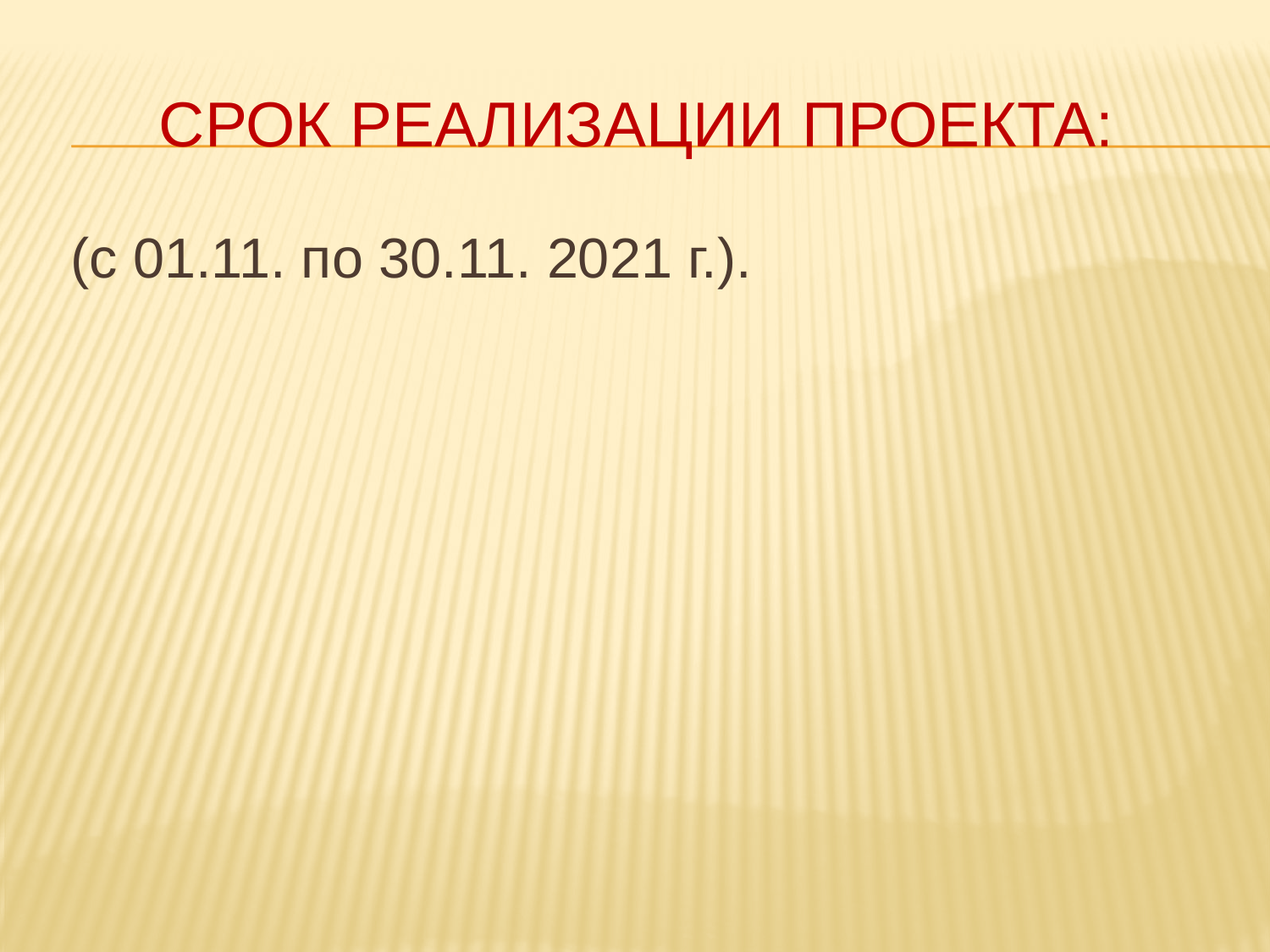

# Срок реализации проекта:
 (с 01.11. по 30.11. 2021 г.).